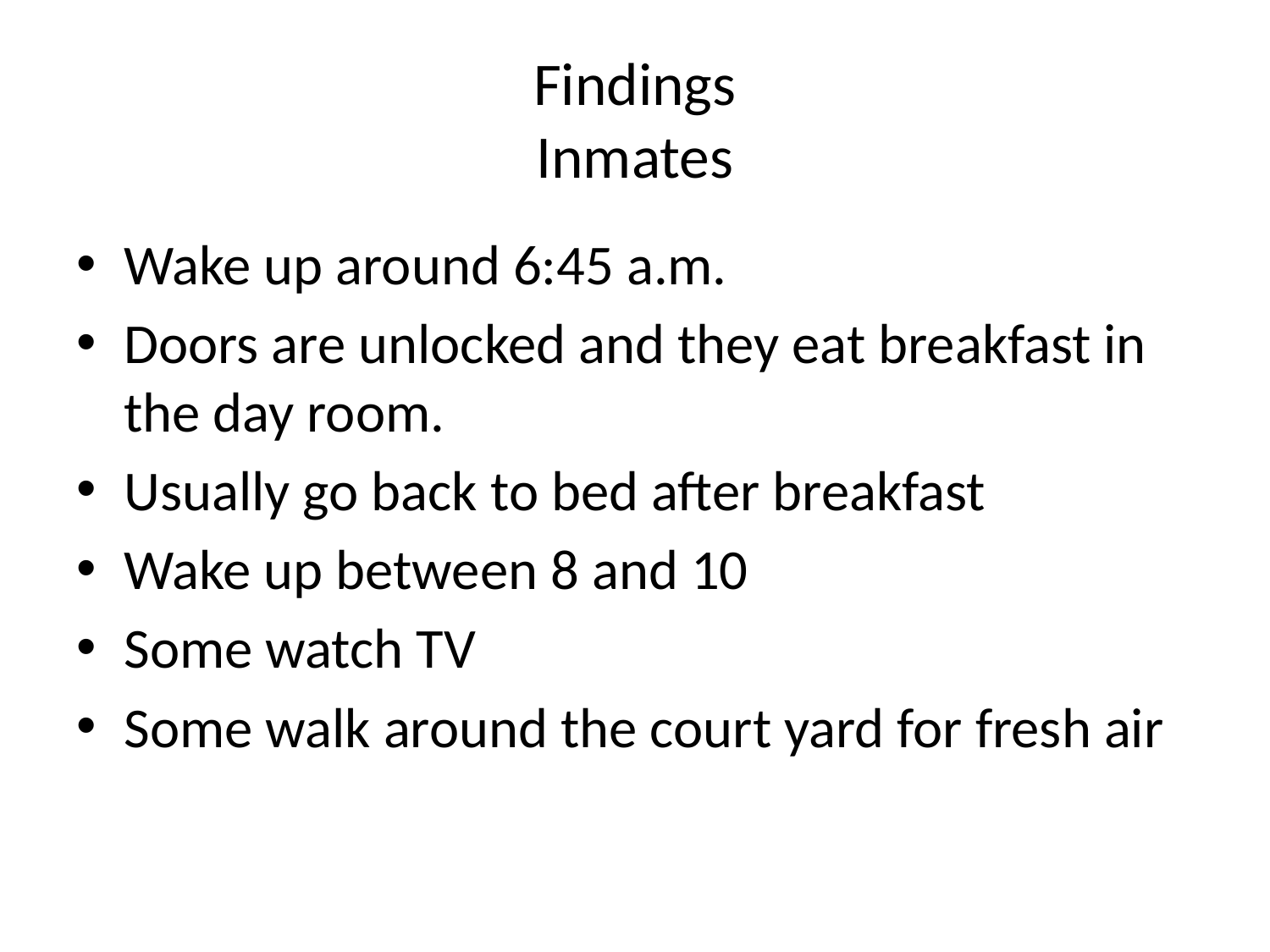

# Findings Inmates
Wake up around 6:45 a.m.
Doors are unlocked and they eat breakfast in the day room.
Usually go back to bed after breakfast
Wake up between 8 and 10
Some watch TV
Some walk around the court yard for fresh air